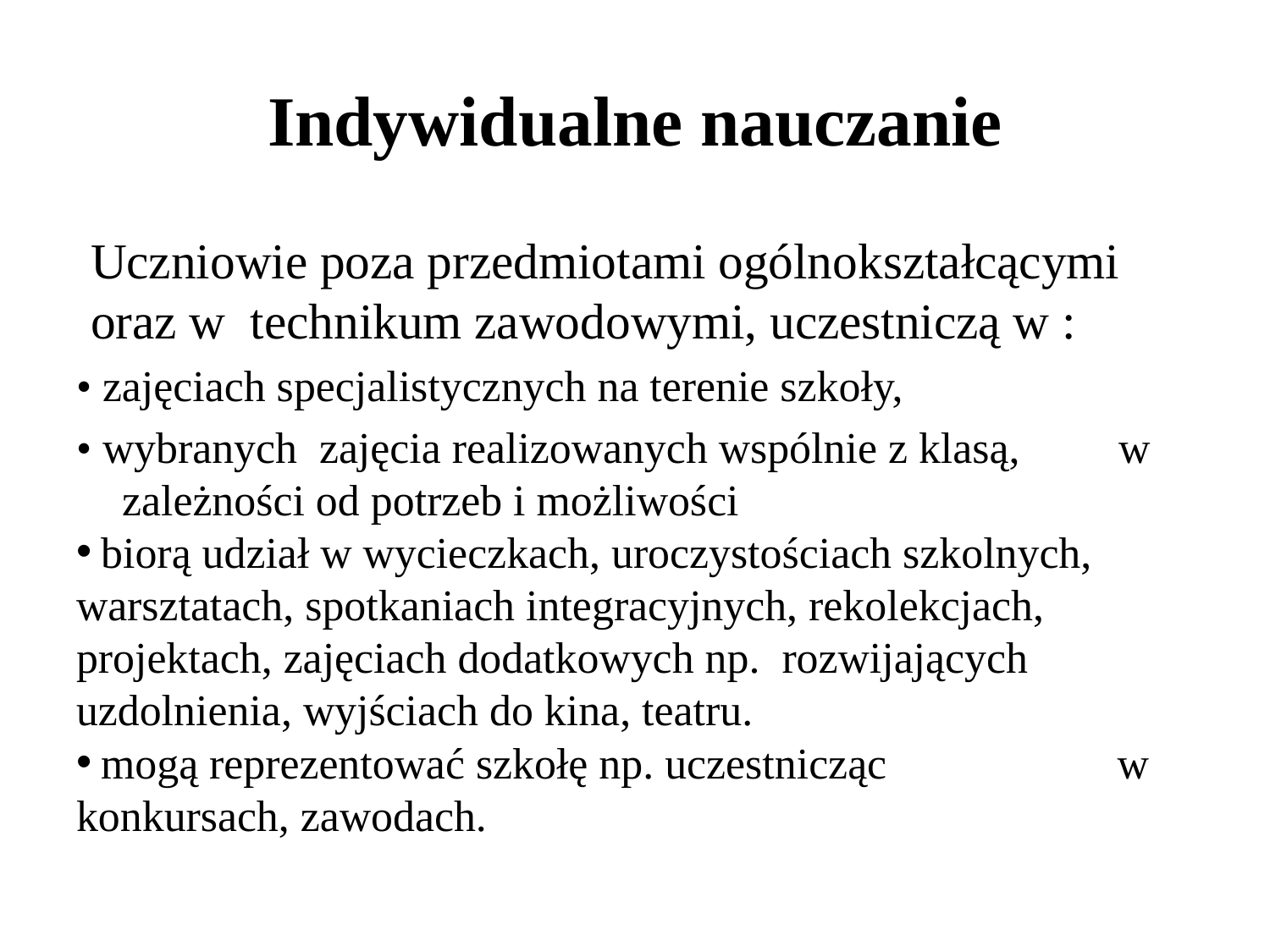

# Indywidualne nauczanie
Uczniowie poza przedmiotami ogólnokształcącymi oraz w  technikum zawodowymi, uczestniczą w :
• zajęciach specjalistycznych na terenie szkoły,
• wybranych  zajęcia realizowanych wspólnie z klasą,         w zależności od potrzeb i możliwości
 biorą udział w wycieczkach, uroczystościach szkolnych, warsztatach, spotkaniach integracyjnych, rekolekcjach, projektach, zajęciach dodatkowych np.  rozwijających uzdolnienia, wyjściach do kina, teatru.
 mogą reprezentować szkołę np. uczestnicząc                     w konkursach, zawodach.